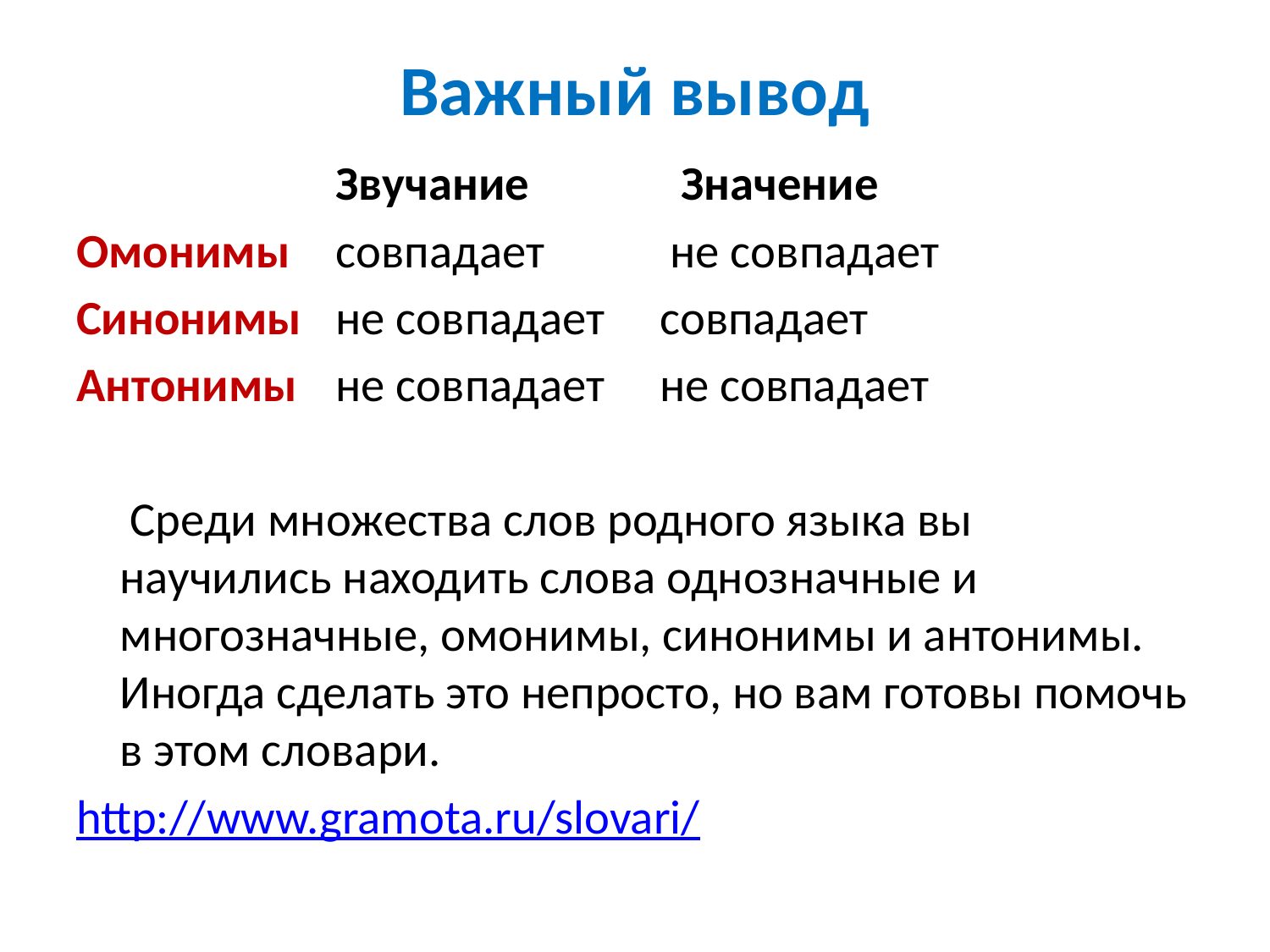

# Важный вывод
 	                    Звучание	            Значение
Омонимы	совпадает	           не совпадает
Синонимы	не совпадает	совпадает
Антонимы	не совпадает	не совпадает

     Среди множества слов родного языка вы научились находить слова однозначные и многозначные, омонимы, синонимы и антонимы. Иногда сделать это непросто, но вам готовы помочь в этом словари.
http://www.gramota.ru/slovari/